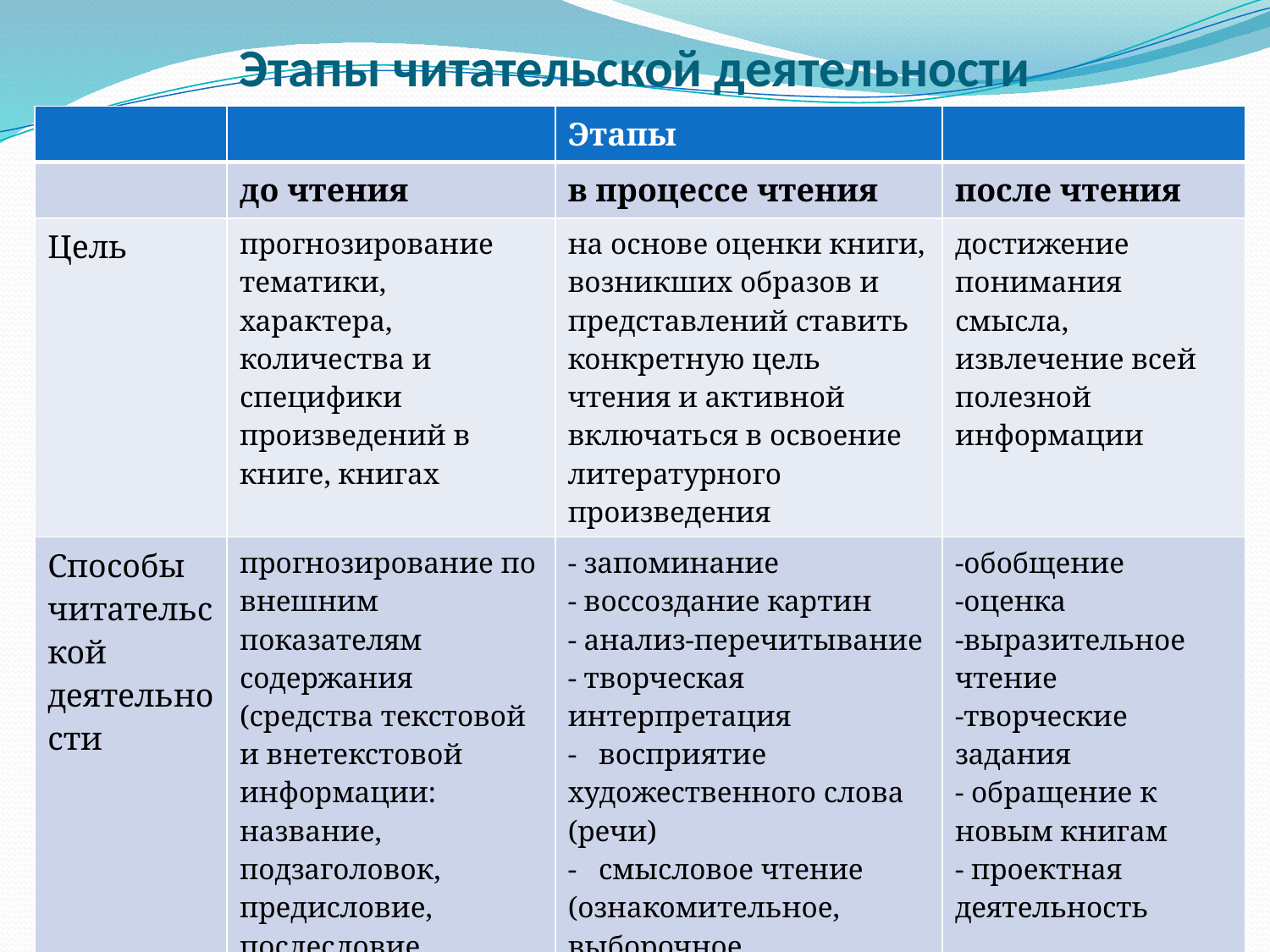

# Этапы читательской деятельности
|  |  | Этапы |  |
| --- | --- | --- | --- |
|  | до чтения | в процессе чтения | после чтения |
| Цель | прогнозирование тематики, характера, количества и специфики произведений в книге, книгах | на основе оценки книги, возникших образов и представлений ставить конкретную цель  чтения и активной включаться в освоение литературного произведения | достижение понимания смысла, извлечение всей полезной информации |
| Способы читательской деятельности | прогнозирование по внешним показателям содержания (средства текстовой и внетекстовой информации: название, подзаголовок, предисловие, послесловие, оглавление, иллюстрации, сноски…) | - запоминание - воссоздание картин - анализ-перечитывание - творческая интерпретация -   восприятие художественного слова (речи) -   смысловое чтение (ознакомительное, выборочное, изучающее) | -обобщение -оценка -выразительное чтение -творческие задания - обращение к новым книгам - проектная деятельность |
|  |  |  |  |